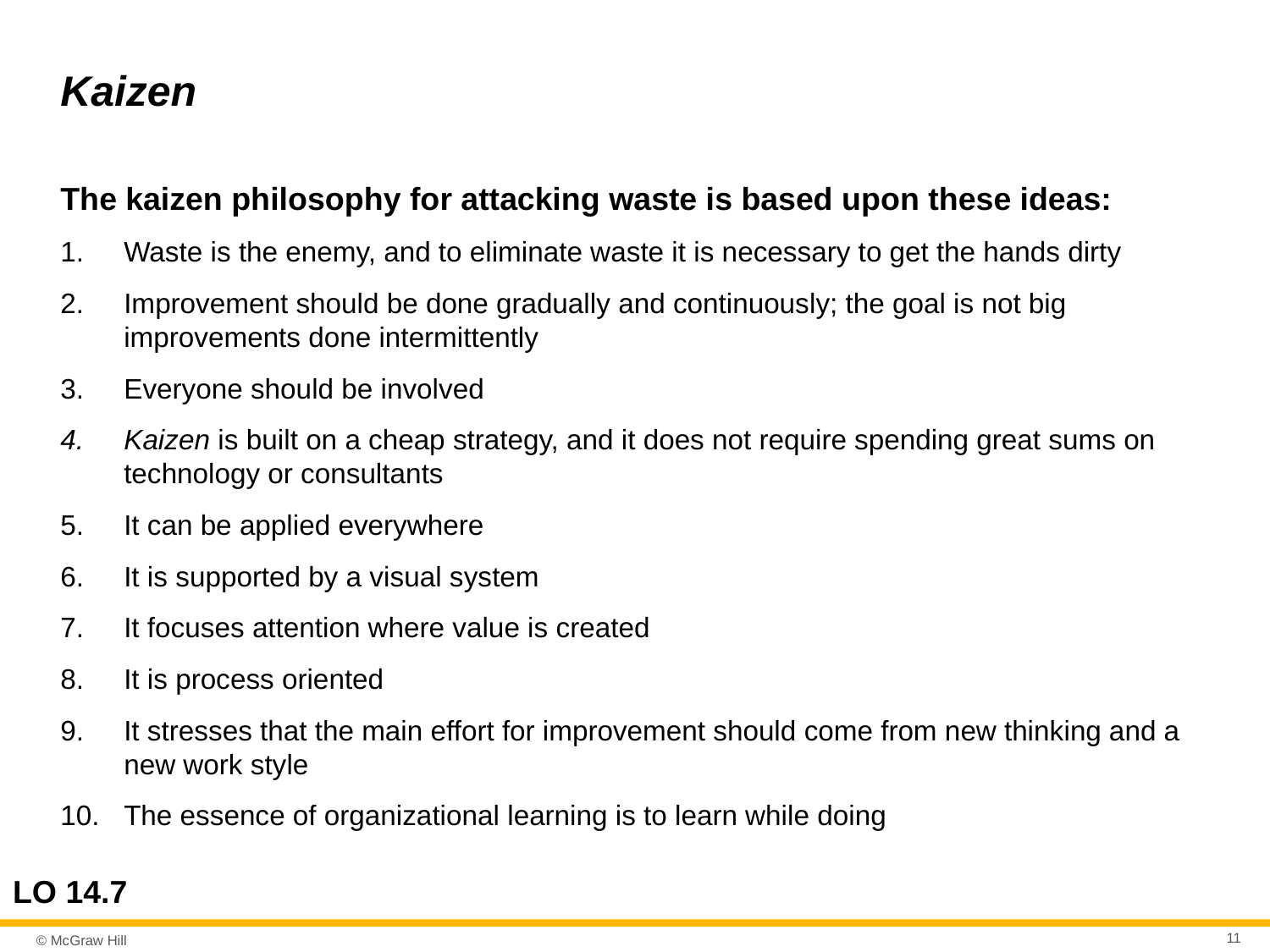

# Kaizen
The kaizen philosophy for attacking waste is based upon these ideas:
Waste is the enemy, and to eliminate waste it is necessary to get the hands dirty
Improvement should be done gradually and continuously; the goal is not big improvements done intermittently
Everyone should be involved
Kaizen is built on a cheap strategy, and it does not require spending great sums on technology or consultants
It can be applied everywhere
It is supported by a visual system
It focuses attention where value is created
It is process oriented
It stresses that the main effort for improvement should come from new thinking and a new work style
The essence of organizational learning is to learn while doing
LO 14.7